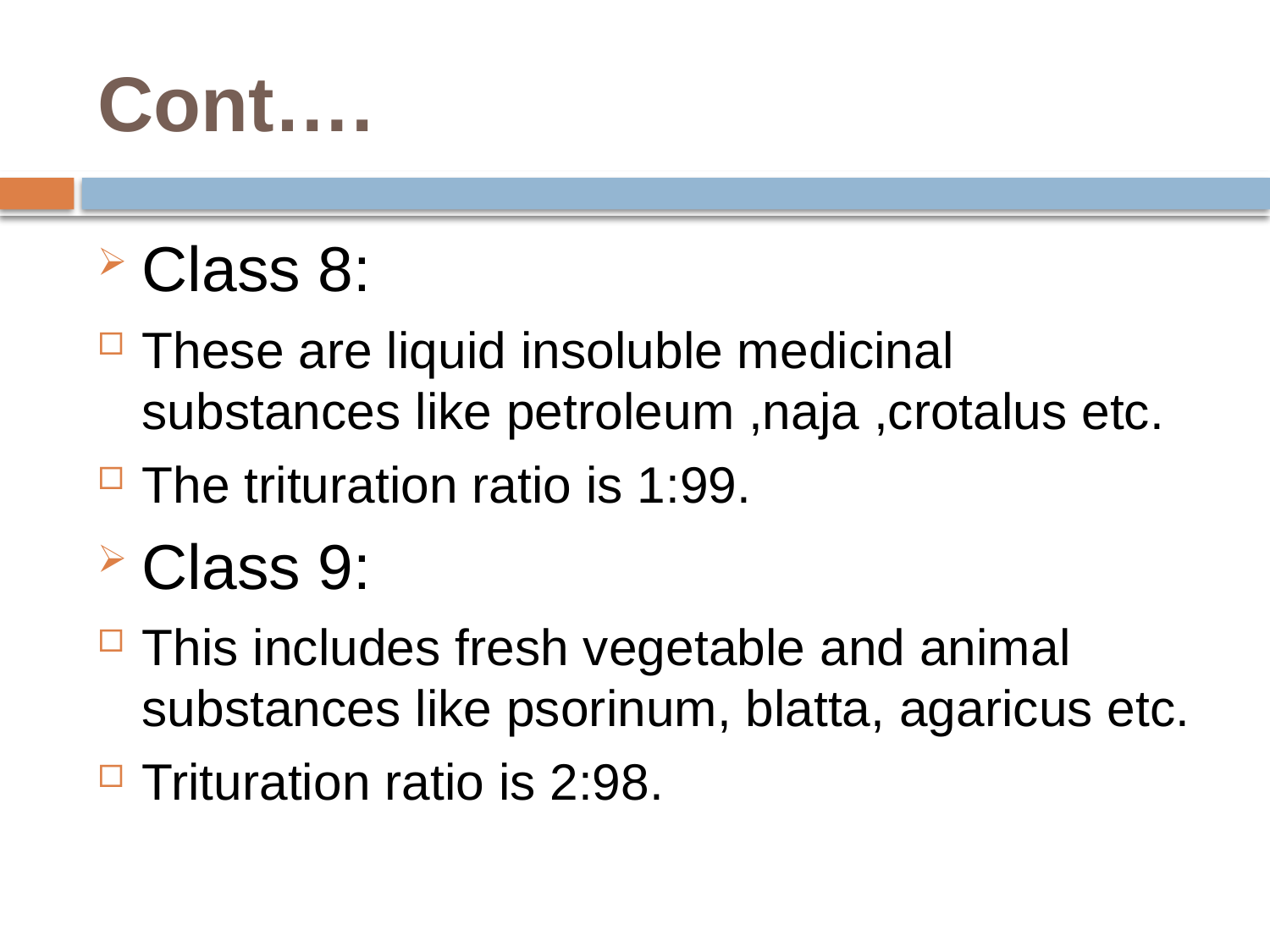

# Cont….
Class 8:
These are liquid insoluble medicinal substances like petroleum ,naja ,crotalus etc.
The trituration ratio is 1:99.
Class 9:
This includes fresh vegetable and animal substances like psorinum, blatta, agaricus etc.
Trituration ratio is 2:98.